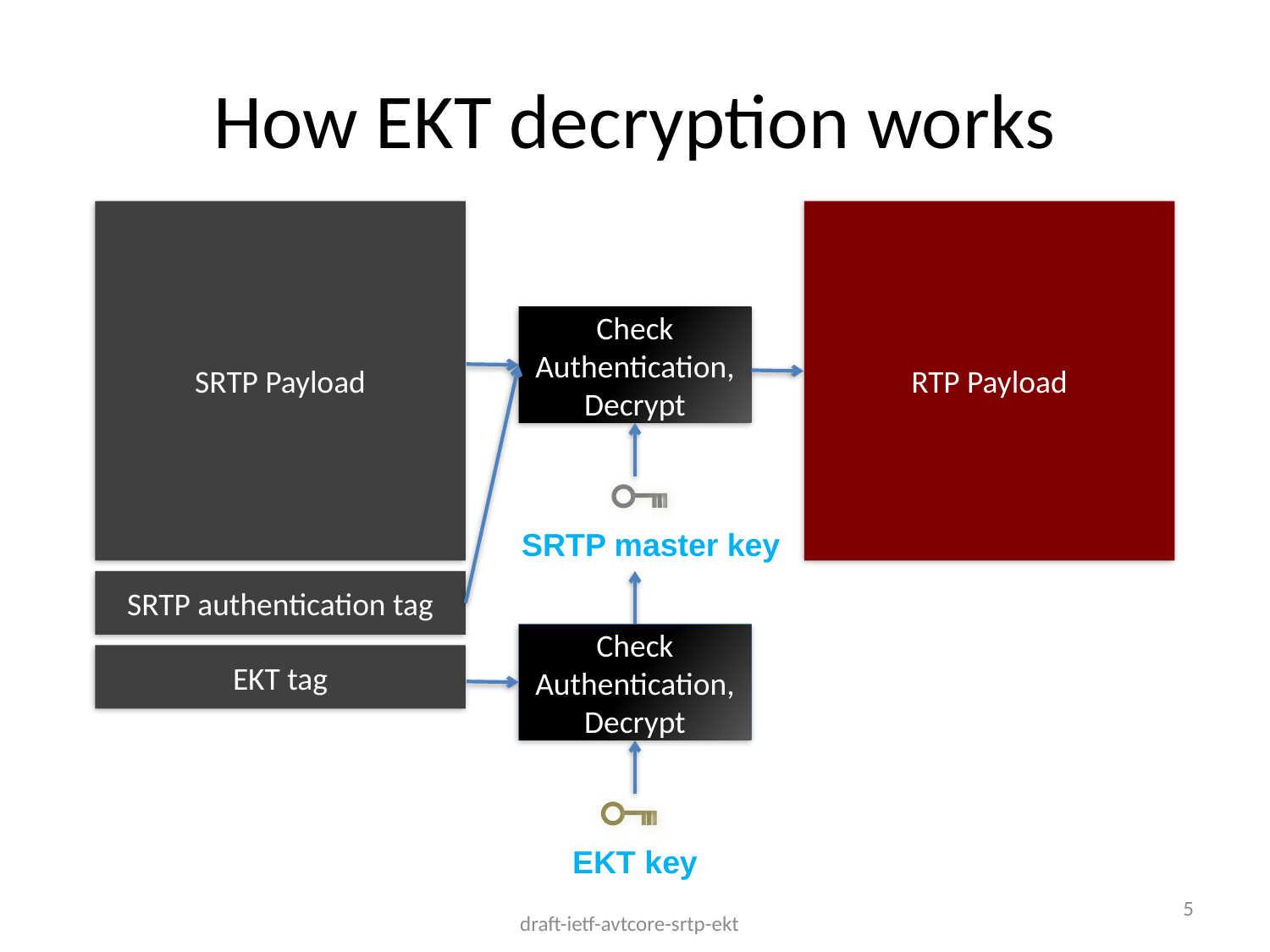

# How EKT decryption works
SRTP Payload
RTP Payload
Check Authentication,Decrypt

SRTP master key
SRTP authentication tag
Check Authentication,Decrypt
EKT tag

EKT key
5
draft-ietf-avtcore-srtp-ekt